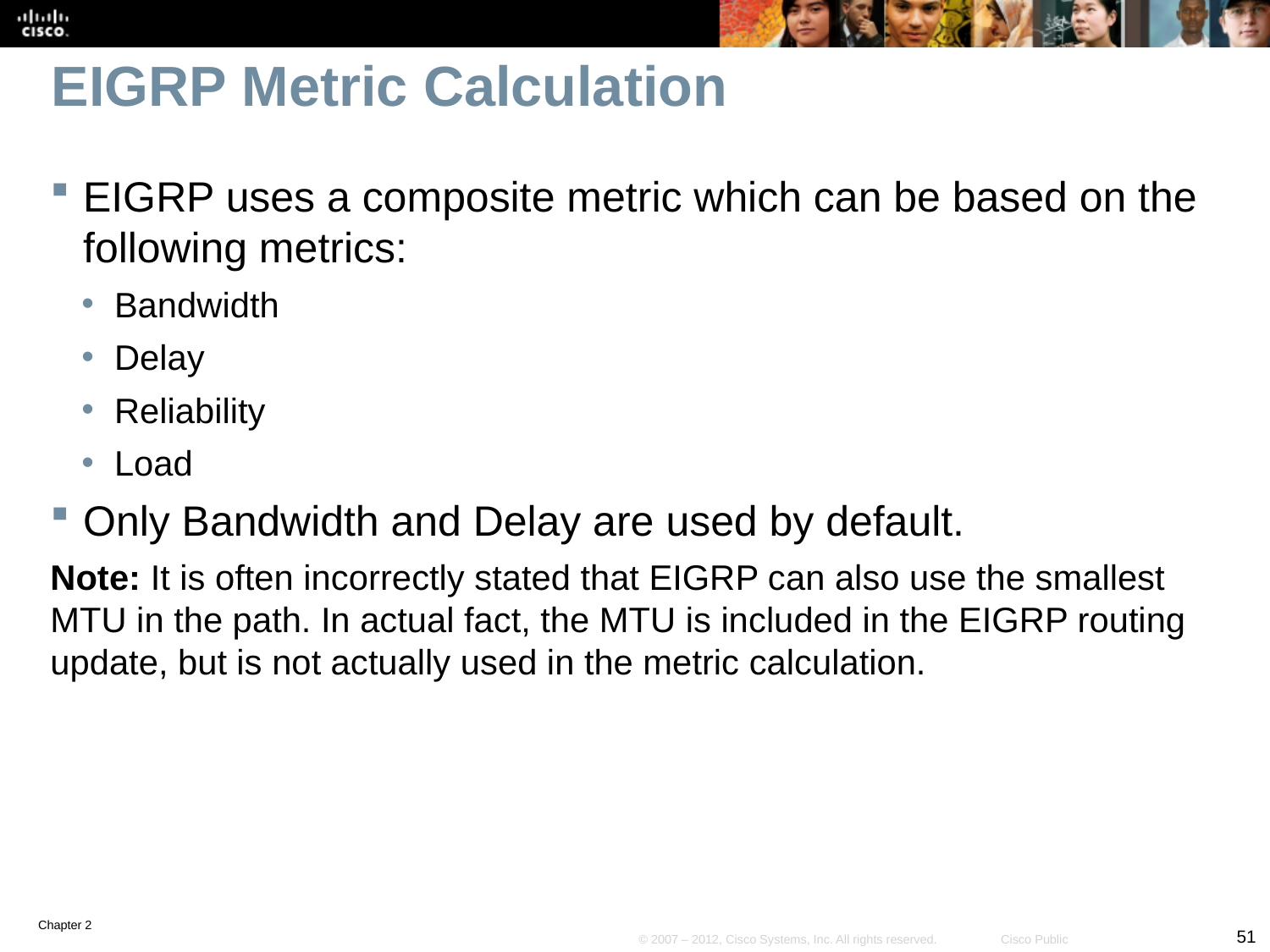

# EIGRP Metric Calculation
EIGRP uses a composite metric which can be based on the following metrics:
Bandwidth
Delay
Reliability
Load
Only Bandwidth and Delay are used by default.
Note: It is often incorrectly stated that EIGRP can also use the smallest MTU in the path. In actual fact, the MTU is included in the EIGRP routing update, but is not actually used in the metric calculation.